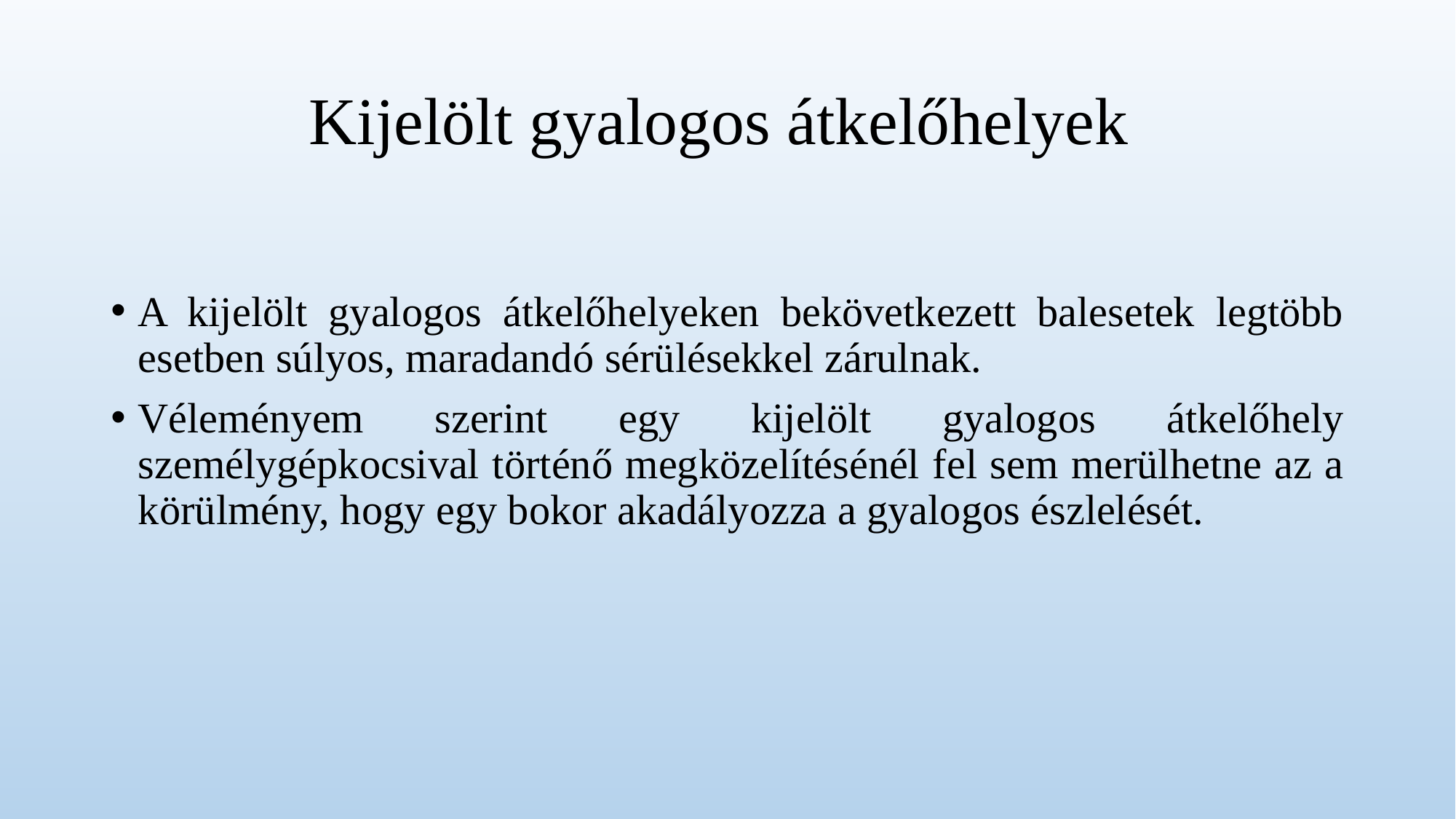

# Kijelölt gyalogos átkelőhelyek

A kijelölt gyalogos átkelőhelyeken bekövetkezett balesetek legtöbb esetben súlyos, maradandó sérülésekkel zárulnak.
Véleményem szerint egy kijelölt gyalogos átkelőhely személygépkocsival történő megközelítésénél fel sem merülhetne az a körülmény, hogy egy bokor akadályozza a gyalogos észlelését.